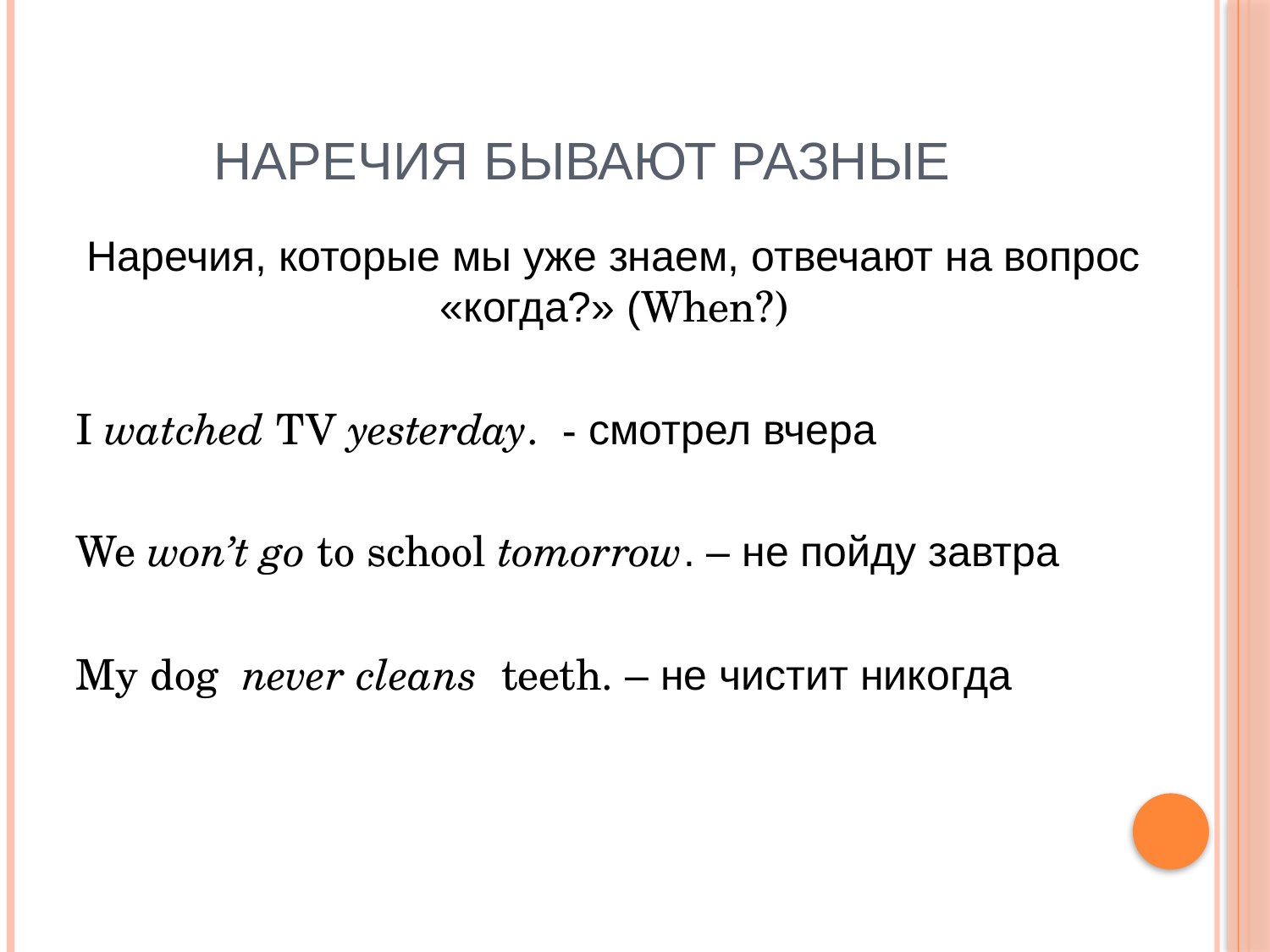

# Наречия бывают разные
Наречия, которые мы уже знаем, отвечают на вопрос «когда?» (When?)

I watched TV yesterday.  - смотрел вчера

We won’t go to school tomorrow. – не пойду завтра

My dog  never cleans  teeth. – не чистит никогда